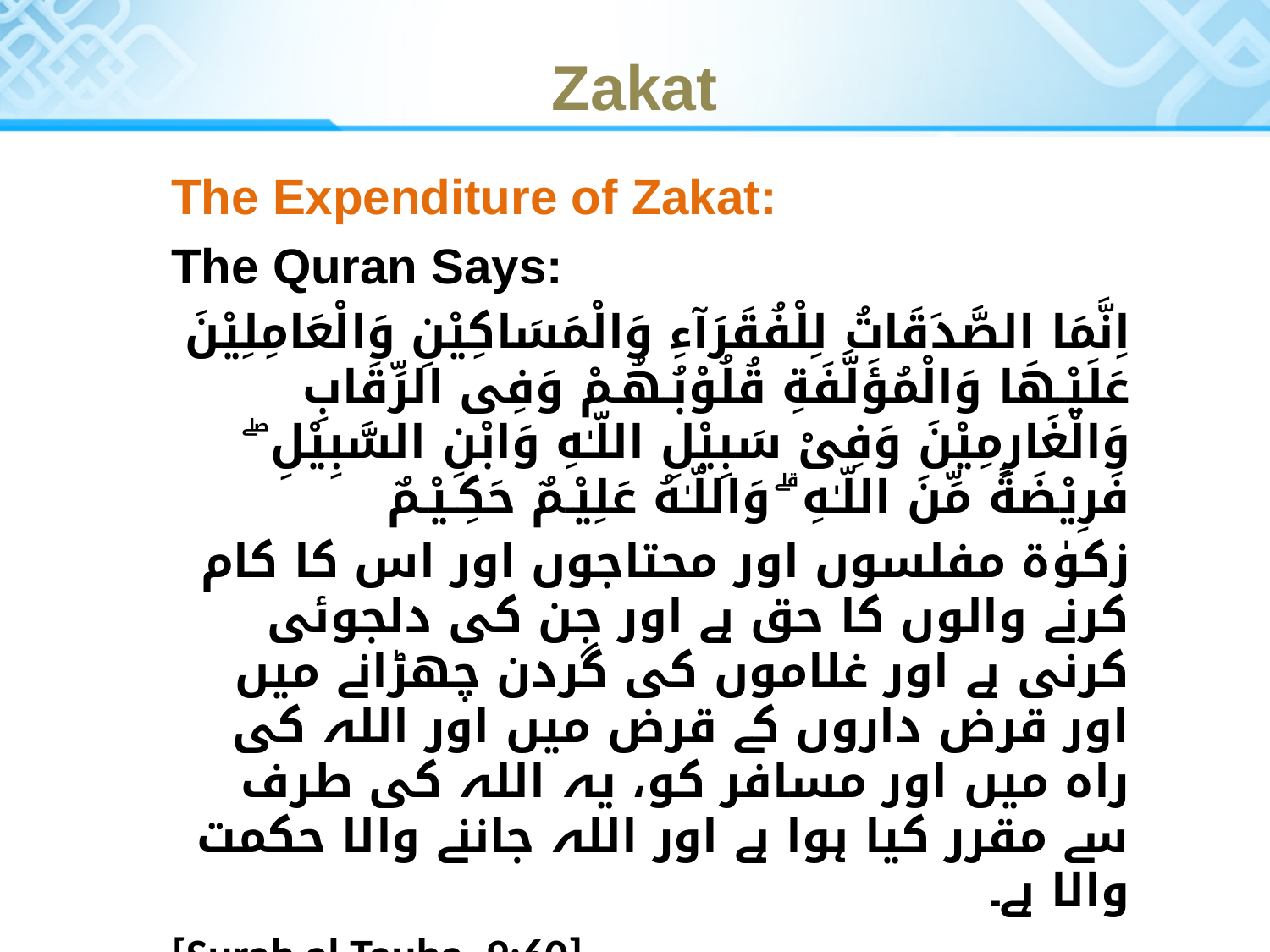

Zakat

The Expenditure of Zakat:
The Quran Says:
اِنَّمَا الصَّدَقَاتُ لِلْفُقَرَآءِ وَالْمَسَاكِيْنِ وَالْعَامِلِيْنَ عَلَيْـهَا وَالْمُؤَلَّفَةِ قُلُوْبُـهُـمْ وَفِى الرِّقَابِ وَالْغَارِمِيْنَ وَفِىْ سَبِيْلِ اللّـٰهِ وَابْنِ السَّبِيْلِ ۖ فَرِيْضَةً مِّنَ اللّـٰهِ ۗ وَاللّـٰهُ عَلِيْـمٌ حَكِـيْـمٌ
زکوٰۃ مفلسوں اور محتاجوں اور اس کا کام کرنے والوں کا حق ہے اور جن کی دلجوئی کرنی ہے اور غلاموں کی گردن چھڑانے میں اور قرض داروں کے قرض میں اور اللہ کی راہ میں اور مسافر کو، یہ اللہ کی طرف سے مقرر کیا ہوا ہے اور اللہ جاننے والا حکمت والا ہے۔
[Surah al-Tauba, 9:60]